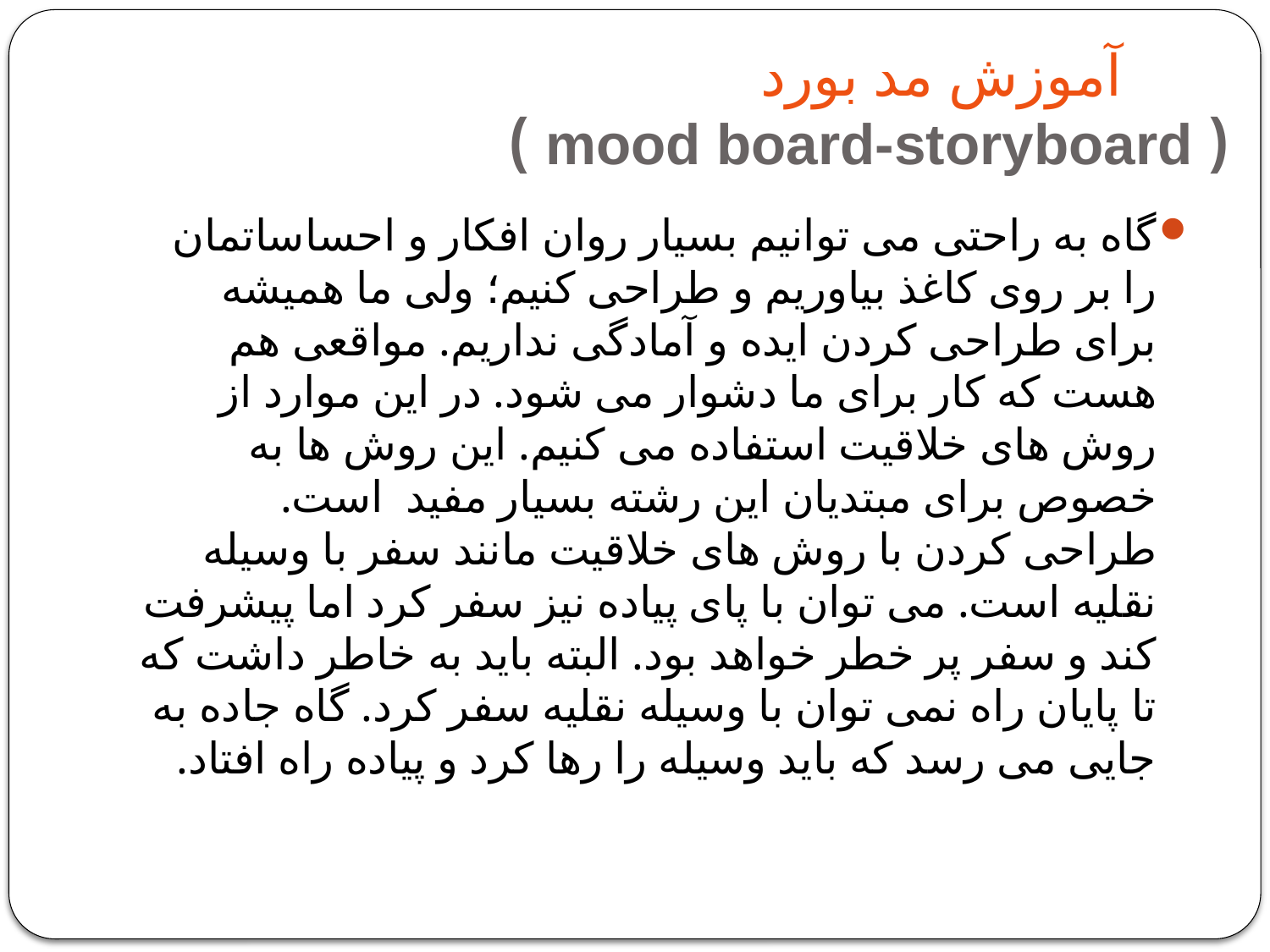

# آموزش مد بورد                 ( mood board-storyboard )
گاه به راحتی می توانیم بسیار روان افکار و احساساتمان را بر روی کاغذ بیاوریم و طراحی کنیم؛ ولی ما همیشه برای طراحی کردن ایده و آمادگی نداریم. مواقعی هم هست که کار برای ما دشوار می شود. در این موارد از روش های خلاقیت استفاده می کنیم. این روش ها به خصوص برای مبتدیان این رشته بسیار مفید  است. طراحی کردن با روش های خلاقیت مانند سفر با وسیله نقلیه است. می توان با پای پیاده نیز سفر کرد اما پیشرفت کند و سفر پر خطر خواهد بود. البته باید به خاطر داشت که تا پایان راه نمی توان با وسیله نقلیه سفر کرد. گاه جاده به جایی می رسد که باید وسیله را رها کرد و پیاده راه افتاد.